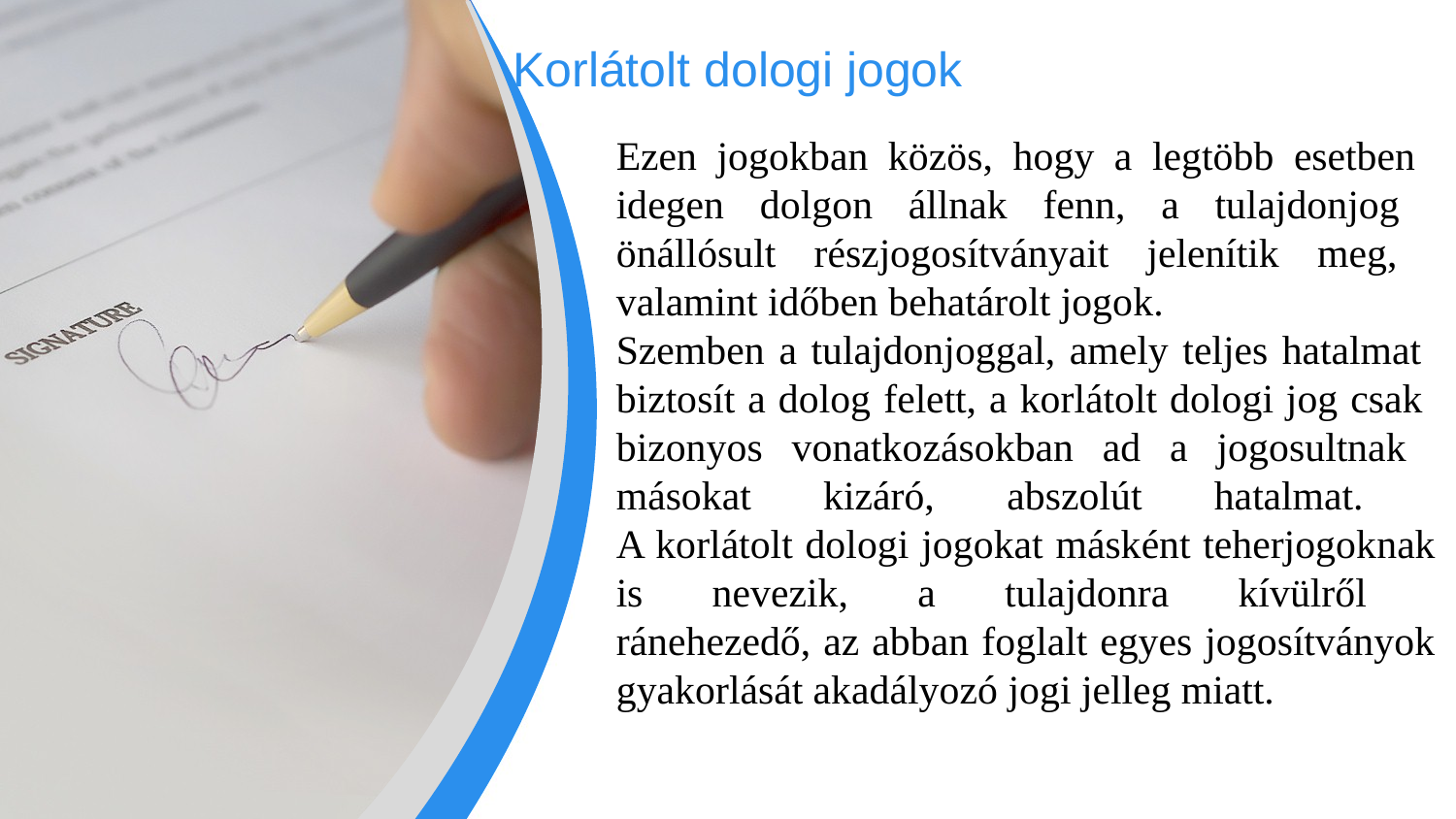

Korlátolt dologi jogok
Ezen jogokban közös, hogy a legtöbb esetben
idegen dolgon állnak fenn, a tulajdonjog
önállósult részjogosítványait jelenítik meg,
valamint időben behatárolt jogok.
Szemben a tulajdonjoggal, amely teljes hatalmat
biztosít a dolog felett, a korlátolt dologi jog csak
bizonyos vonatkozásokban ad a jogosultnak
másokat kizáró, abszolút hatalmat.
A korlátolt dologi jogokat másként teherjogoknak is nevezik, a tulajdonra kívülről
ránehezedő, az abban foglalt egyes jogosítványok gyakorlását akadályozó jogi jelleg miatt.